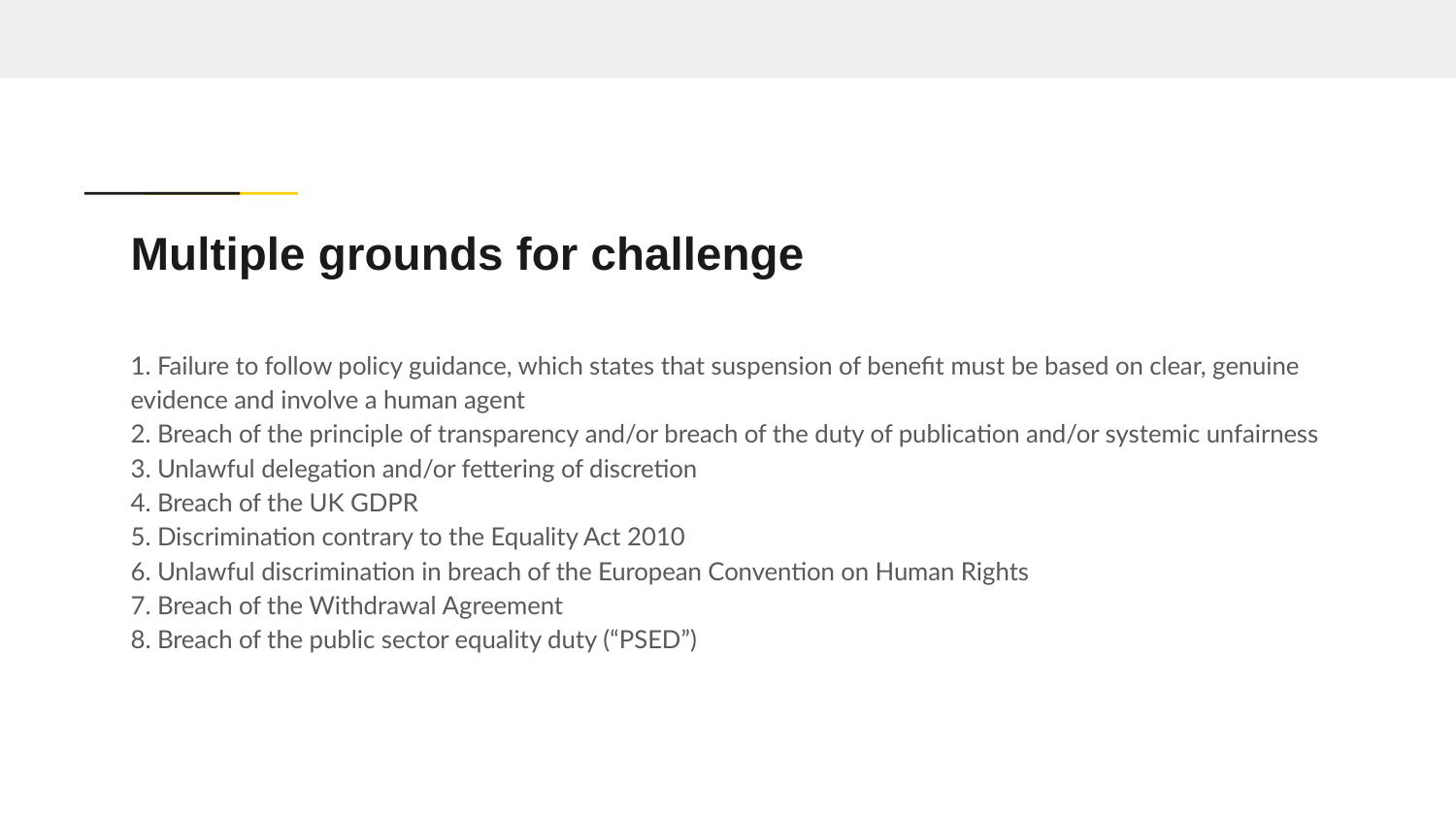

# Multiple grounds for challenge
1. Failure to follow policy guidance, which states that suspension of benefit must be based on clear, genuine evidence and involve a human agent
2. Breach of the principle of transparency and/or breach of the duty of publication and/or systemic unfairness
3. Unlawful delegation and/or fettering of discretion
4. Breach of the UK GDPR
5. Discrimination contrary to the Equality Act 2010
6. Unlawful discrimination in breach of the European Convention on Human Rights
7. Breach of the Withdrawal Agreement
8. Breach of the public sector equality duty (“PSED”)